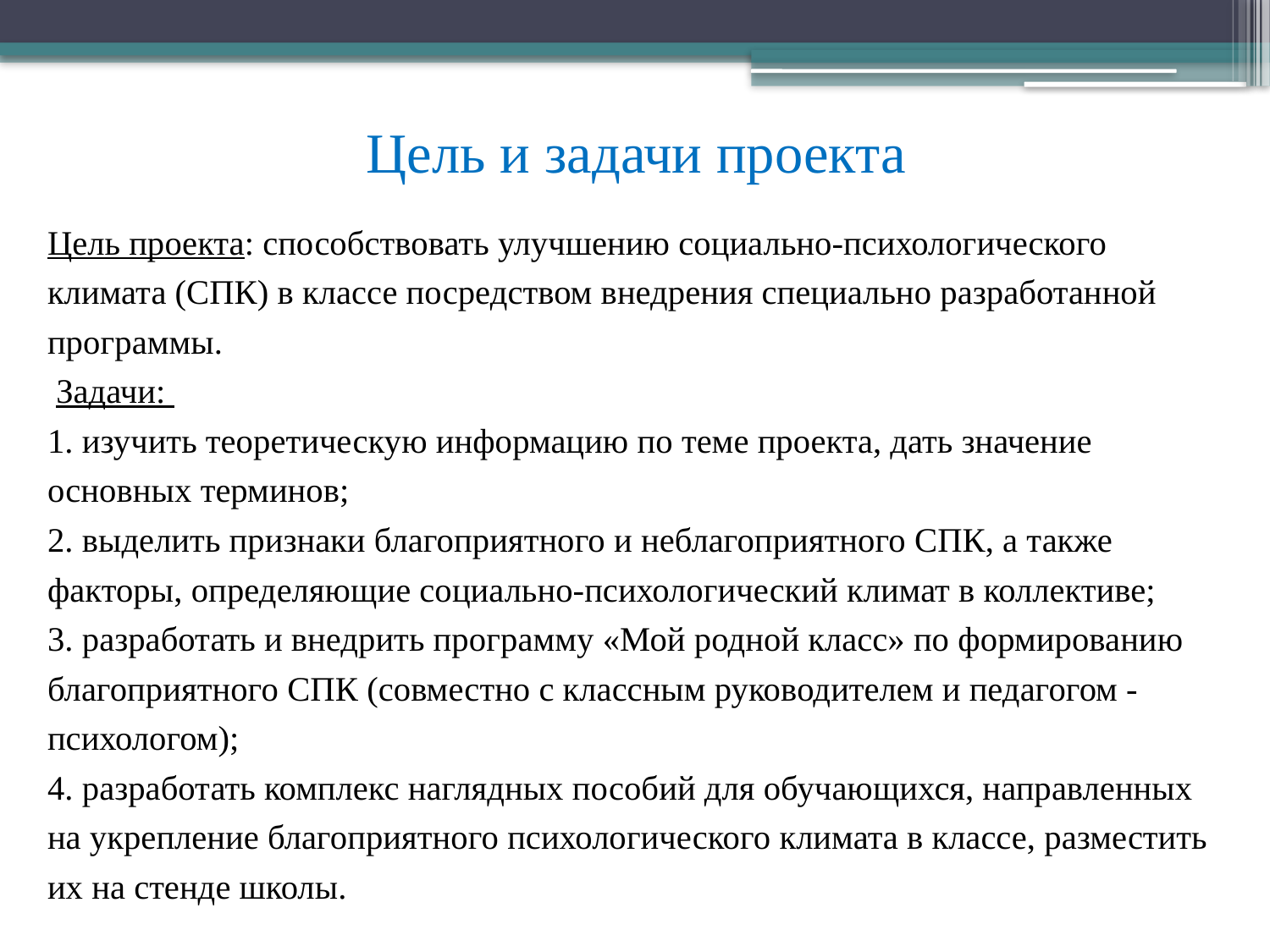

# Цель и задачи проекта
Цель проекта: способствовать улучшению социально-психологического климата (СПК) в классе посредством внедрения специально разработанной программы.
 Задачи:
1. изучить теоретическую информацию по теме проекта, дать значение основных терминов;
2. выделить признаки благоприятного и неблагоприятного СПК, а также факторы, определяющие социально-психологический климат в коллективе;
3. разработать и внедрить программу «Мой родной класс» по формированию благоприятного СПК (совместно с классным руководителем и педагогом - психологом);
4. разработать комплекс наглядных пособий для обучающихся, направленных на укрепление благоприятного психологического климата в классе, разместить их на стенде школы.